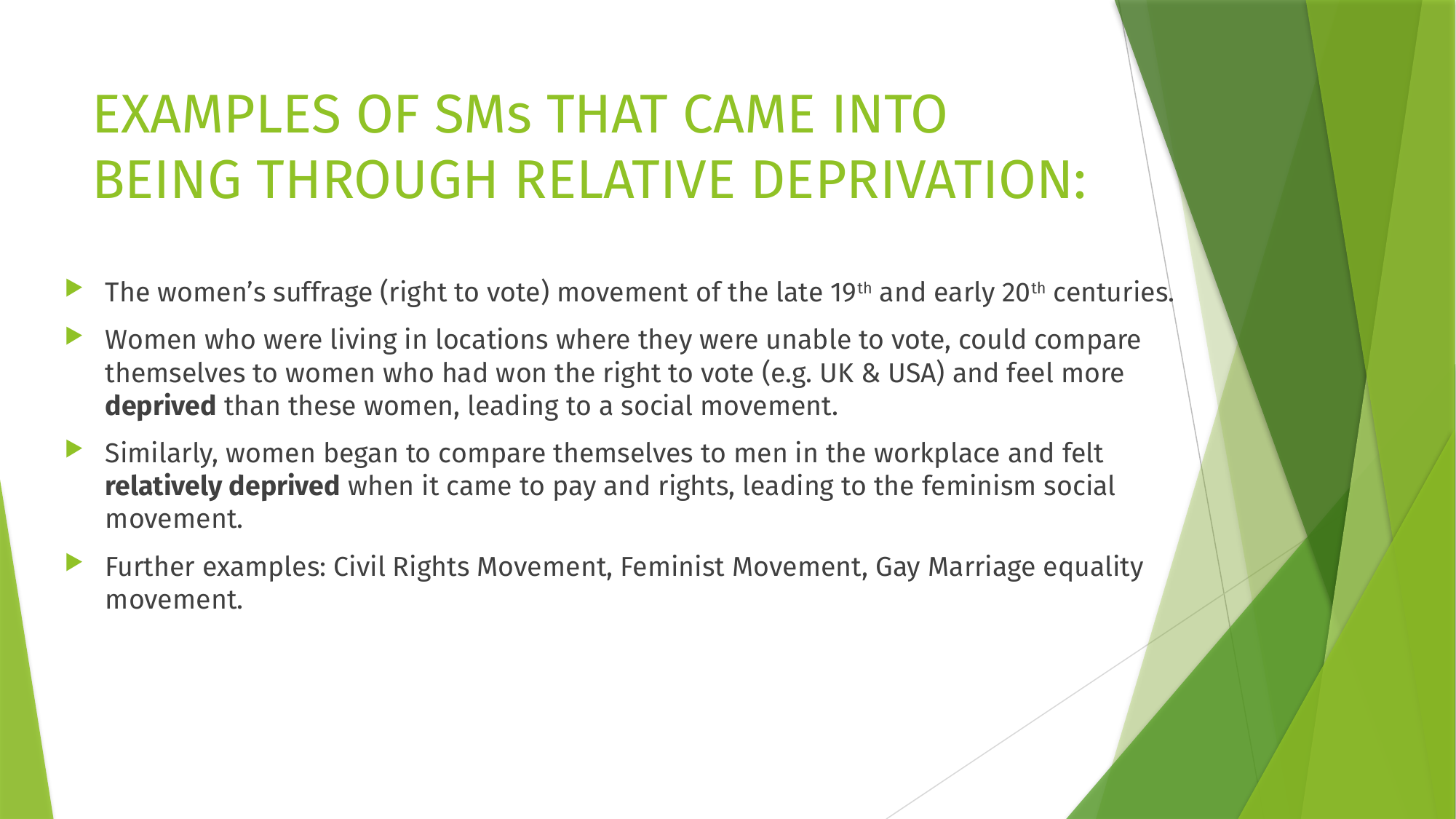

# EXAMPLES OF SMs THAT CAME INTO BEING THROUGH RELATIVE DEPRIVATION:
The women’s suffrage (right to vote) movement of the late 19th and early 20th centuries.
Women who were living in locations where they were unable to vote, could compare themselves to women who had won the right to vote (e.g. UK & USA) and feel more deprived than these women, leading to a social movement.
Similarly, women began to compare themselves to men in the workplace and felt relatively deprived when it came to pay and rights, leading to the feminism social movement.
Further examples: Civil Rights Movement, Feminist Movement, Gay Marriage equality movement.